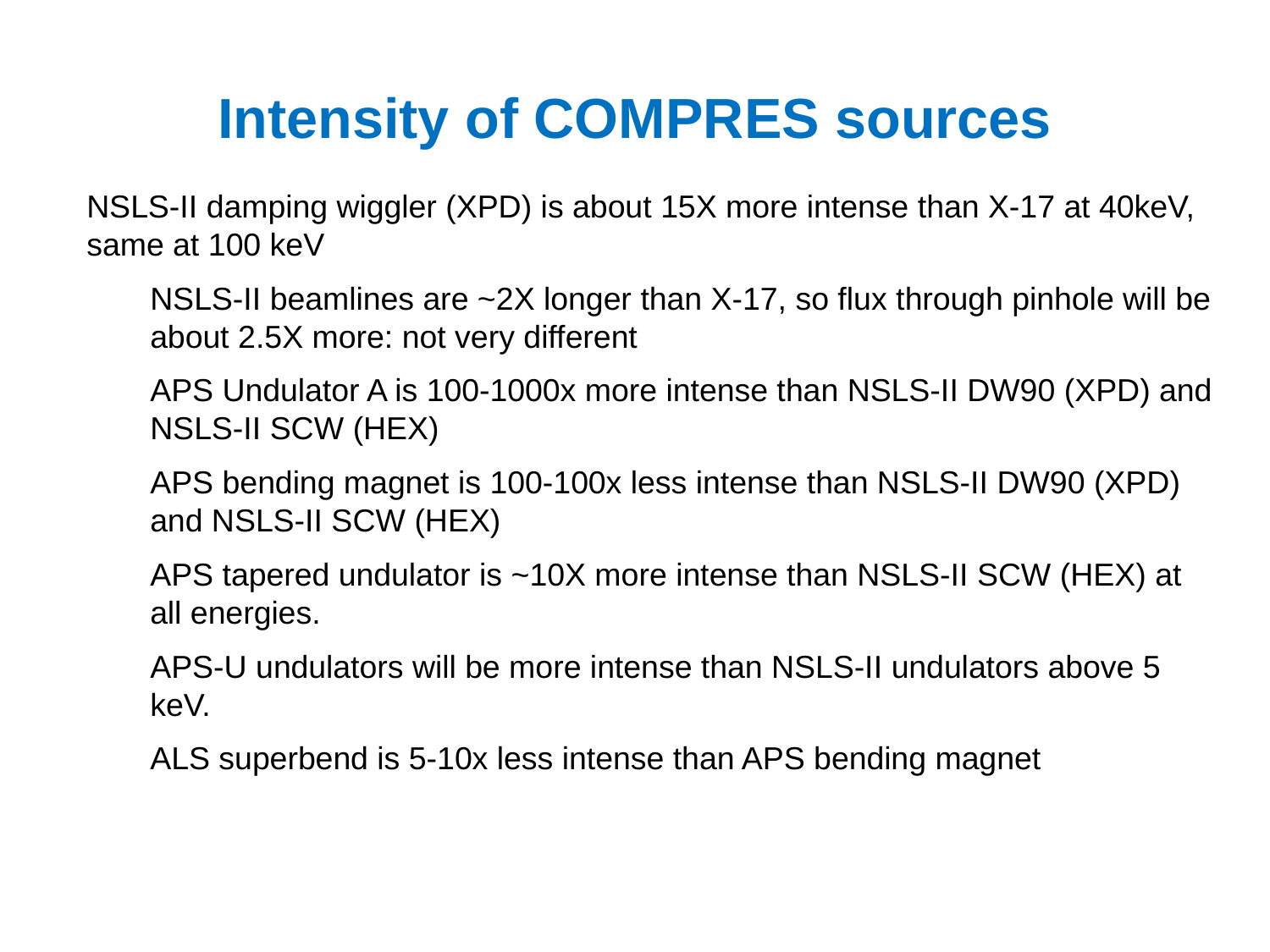

# Intensity of COMPRES sources
NSLS-II damping wiggler (XPD) is about 15X more intense than X-17 at 40keV, same at 100 keV
NSLS-II beamlines are ~2X longer than X-17, so flux through pinhole will be about 2.5X more: not very different
APS Undulator A is 100-1000x more intense than NSLS-II DW90 (XPD) and NSLS-II SCW (HEX)
APS bending magnet is 100-100x less intense than NSLS-II DW90 (XPD) and NSLS-II SCW (HEX)
APS tapered undulator is ~10X more intense than NSLS-II SCW (HEX) at all energies.
APS-U undulators will be more intense than NSLS-II undulators above 5 keV.
ALS superbend is 5-10x less intense than APS bending magnet